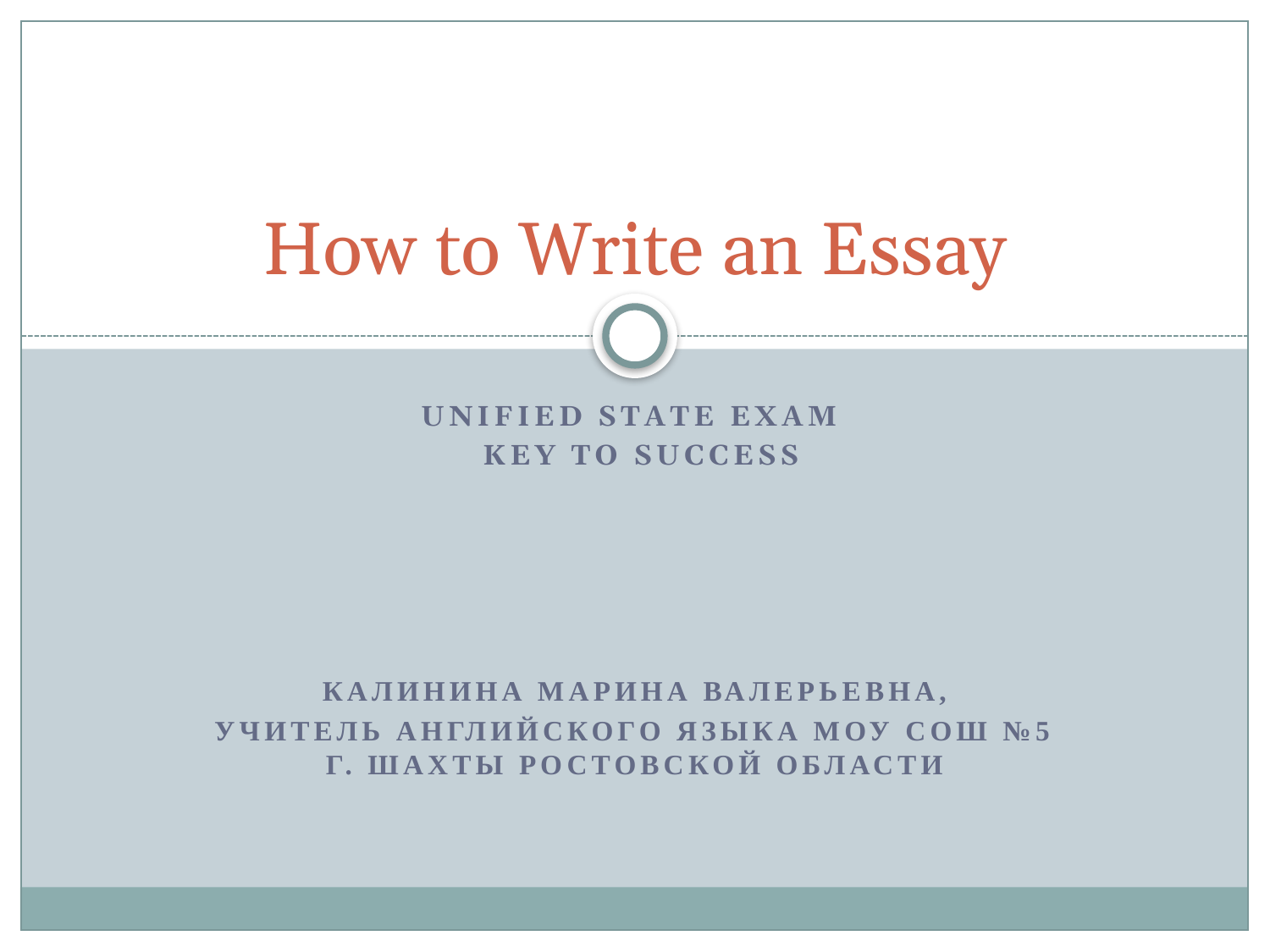

# How to Write an Essay
unified state exam
 key to success

Калинина Марина Валерьевна,
Учитель английского языка МОУ СОШ №5 г. Шахты Ростовской области